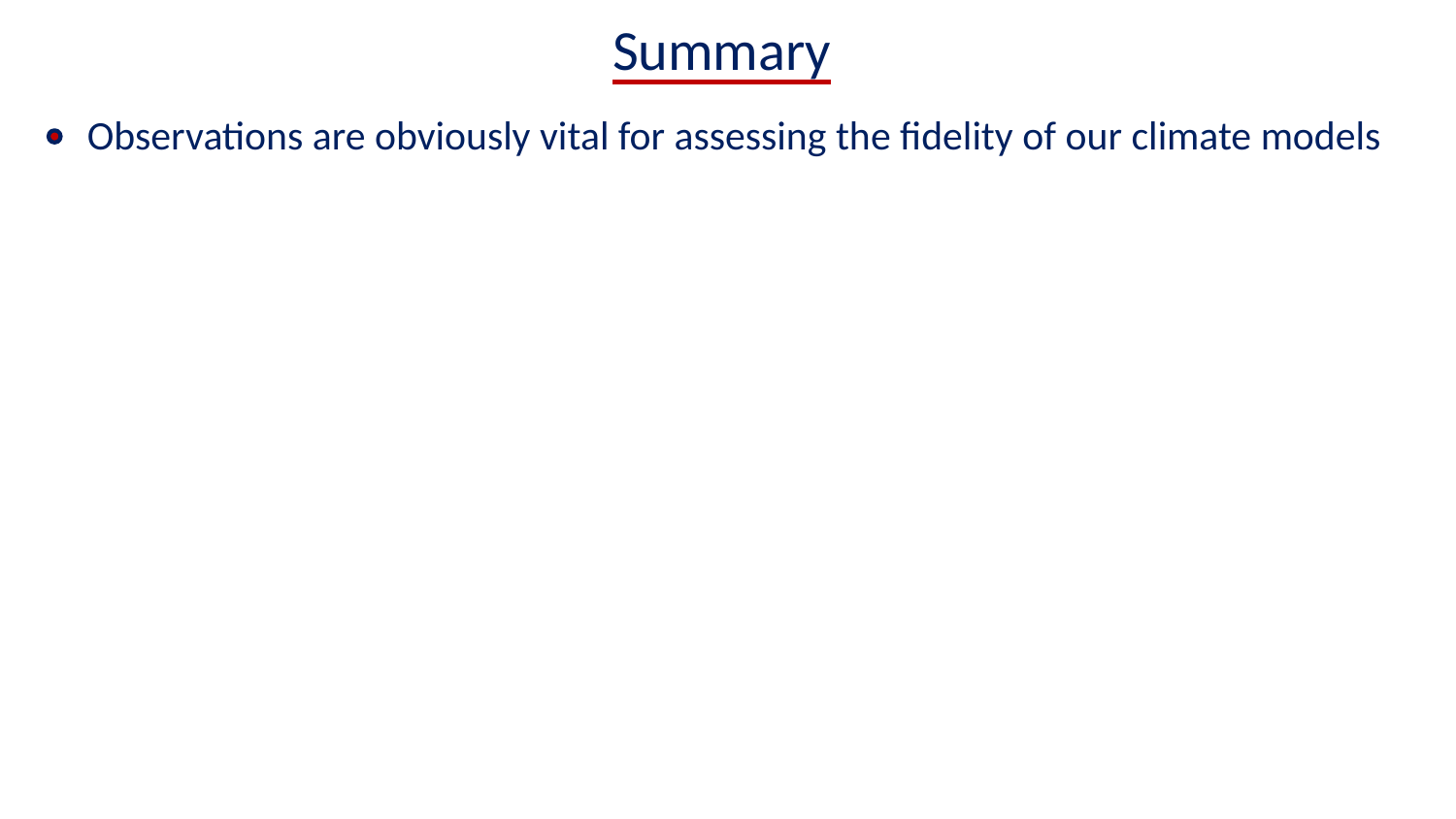

Summary
Observations are obviously vital for assessing the fidelity of our climate models